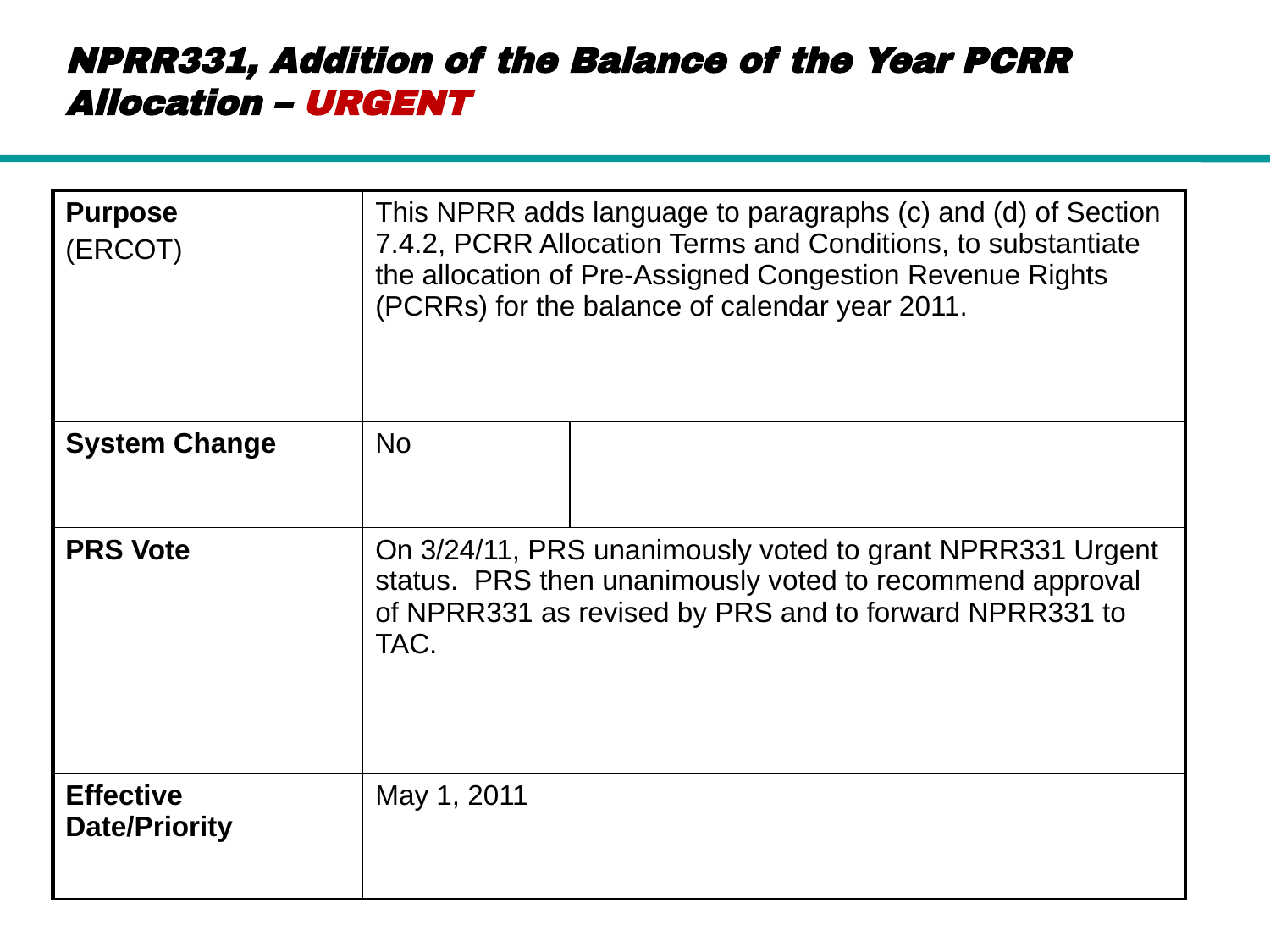

NPRR331, Addition of the Balance of the Year PCRR Allocation – Urgent
| Purpose (ERCOT) | This NPRR adds language to paragraphs (c) and (d) of Section 7.4.2, PCRR Allocation Terms and Conditions, to substantiate the allocation of Pre-Assigned Congestion Revenue Rights (PCRRs) for the balance of calendar year 2011. |  |
| --- | --- | --- |
| System Change | No |  |
| PRS Vote | On 3/24/11, PRS unanimously voted to grant NPRR331 Urgent status. PRS then unanimously voted to recommend approval of NPRR331 as revised by PRS and to forward NPRR331 to TAC. |  |
| Effective Date/Priority | May 1, 2011 |  |